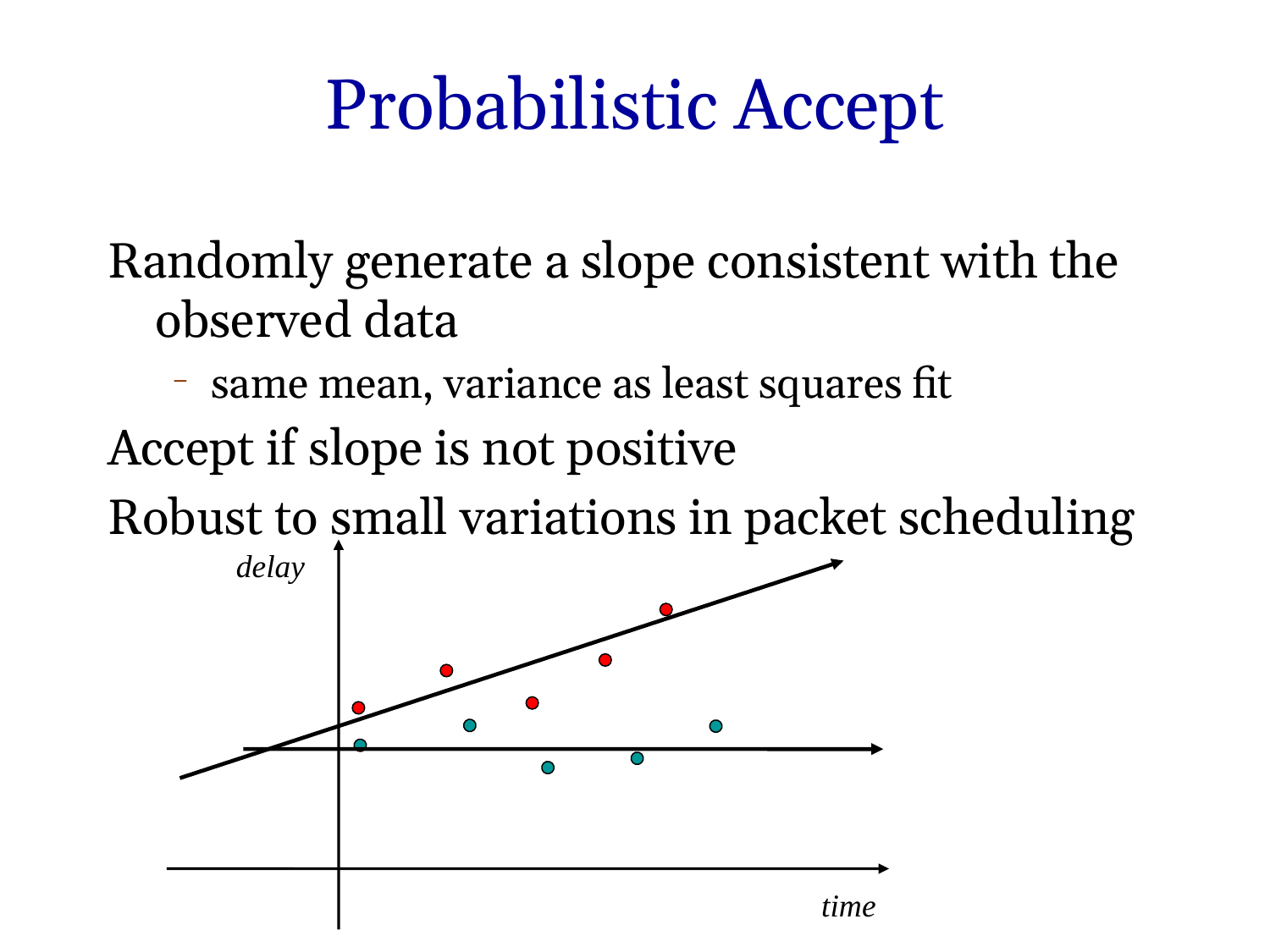

# Probabilistic Accept
Randomly generate a slope consistent with the observed data
same mean, variance as least squares fit
Accept if slope is not positive
Robust to small variations in packet scheduling
delay

time